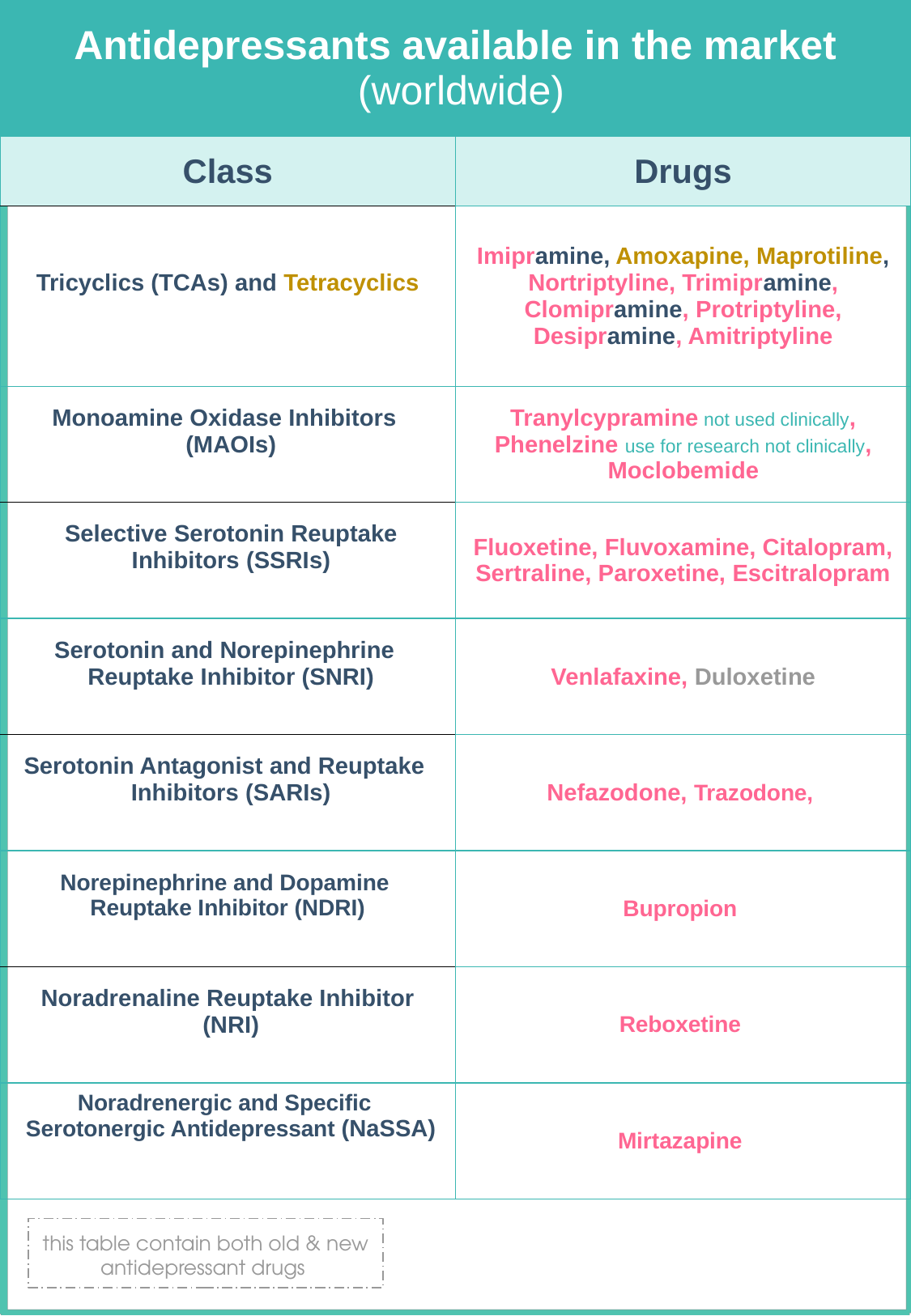

| Antidepressants available in the market (worldwide) |  |
| --- | --- |
| Class | Drugs |
| Tricyclics (TCAs) and Tetracyclics | Imipramine, Amoxapine, Maprotiline, Nortriptyline, Trimipramine, Clomipramine, Protriptyline, Desipramine, Amitriptyline |
| Monoamine Oxidase Inhibitors (MAOIs) | Tranylcypramine not used clinically, Phenelzine use for research not clinically, Moclobemide |
| Selective Serotonin Reuptake Inhibitors (SSRIs) | Fluoxetine, Fluvoxamine, Citalopram, Sertraline, Paroxetine, Escitralopram |
| Serotonin and Norepinephrine Reuptake Inhibitor (SNRI) | Venlafaxine, Duloxetine |
| Serotonin Antagonist and Reuptake Inhibitors (SARIs) | Nefazodone, Trazodone, |
| Norepinephrine and Dopamine Reuptake Inhibitor (NDRI) | Bupropion |
| Noradrenaline Reuptake Inhibitor (NRI) | Reboxetine |
| Noradrenergic and Specific Serotonergic Antidepressant (NaSSA) | Mirtazapine |
this table contain both old & new antidepressant drugs